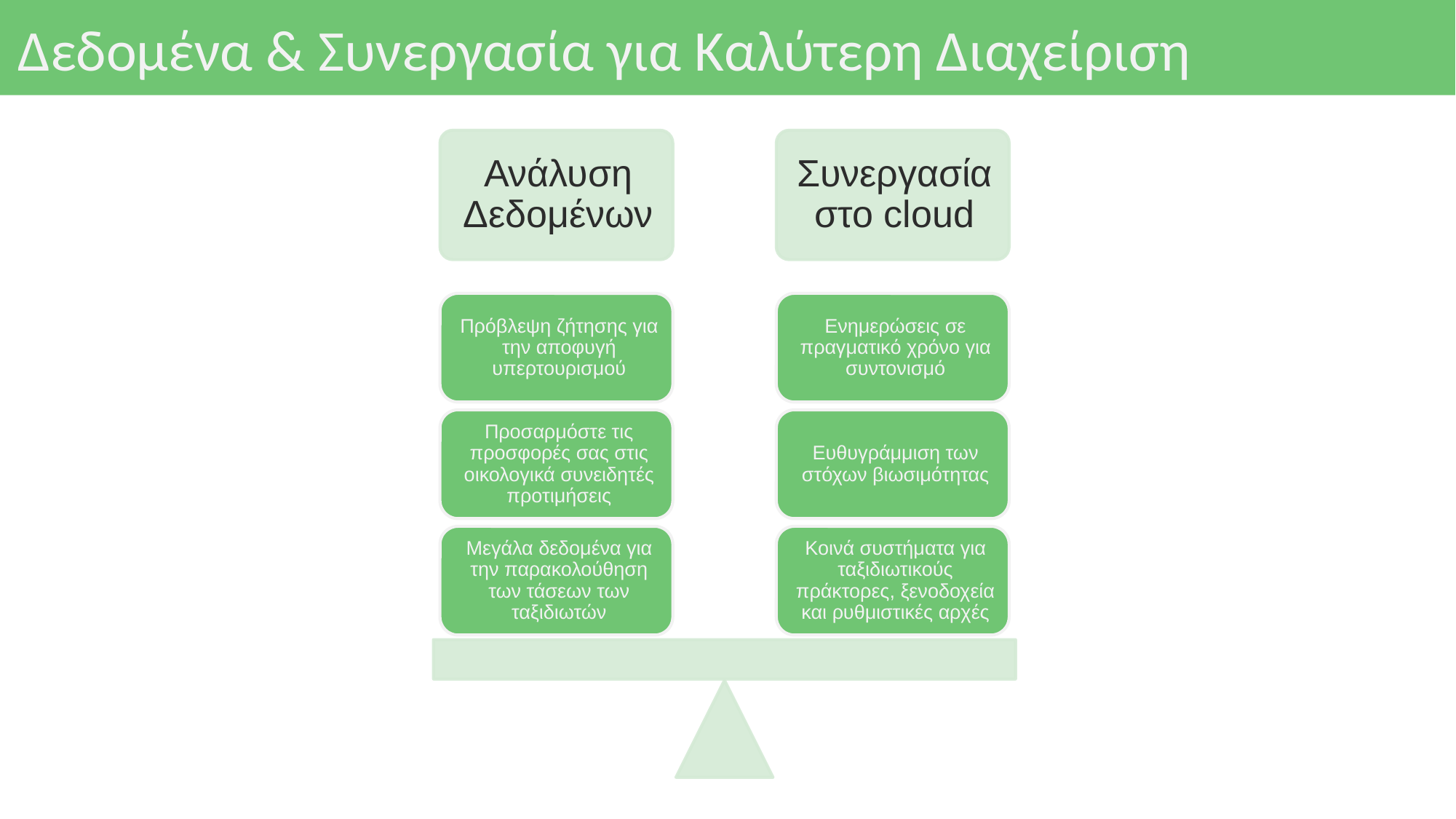

# Δεδομένα & Συνεργασία για Καλύτερη Διαχείριση
Ανάλυση Δεδομένων
Συνεργασία στο cloud
Κοινά συστήματα για ταξιδιωτικούς πράκτορες, ξενοδοχεία και ρυθμιστικές αρχές
Ευθυγράμμιση των στόχων βιωσιμότητας
Ενημερώσεις σε πραγματικό χρόνο για συντονισμό
Μεγάλα δεδομένα για την παρακολούθηση των τάσεων των ταξιδιωτών
Προσαρμόστε τις προσφορές σας στις οικολογικά συνειδητές προτιμήσεις
Πρόβλεψη ζήτησης για την αποφυγή υπερτουρισμού